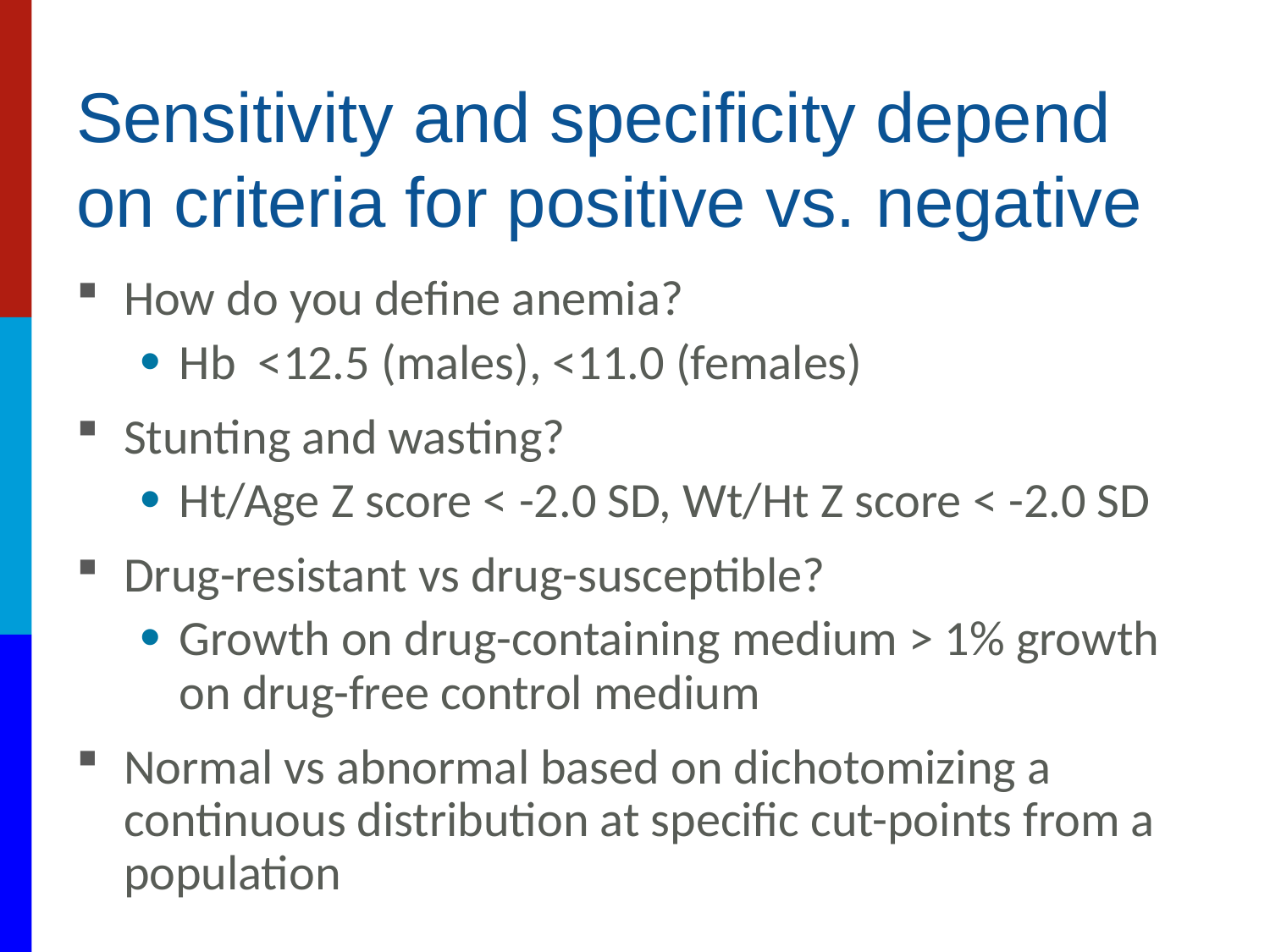

# Sensitivity and specificity depend on criteria for positive vs. negative
How do you define anemia?
Hb  <12.5 (males), <11.0 (females)
Stunting and wasting?
Ht/Age Z score < -2.0 SD, Wt/Ht Z score < -2.0 SD
Drug-resistant vs drug-susceptible?
Growth on drug-containing medium > 1% growth on drug-free control medium
Normal vs abnormal based on dichotomizing a continuous distribution at specific cut-points from a population